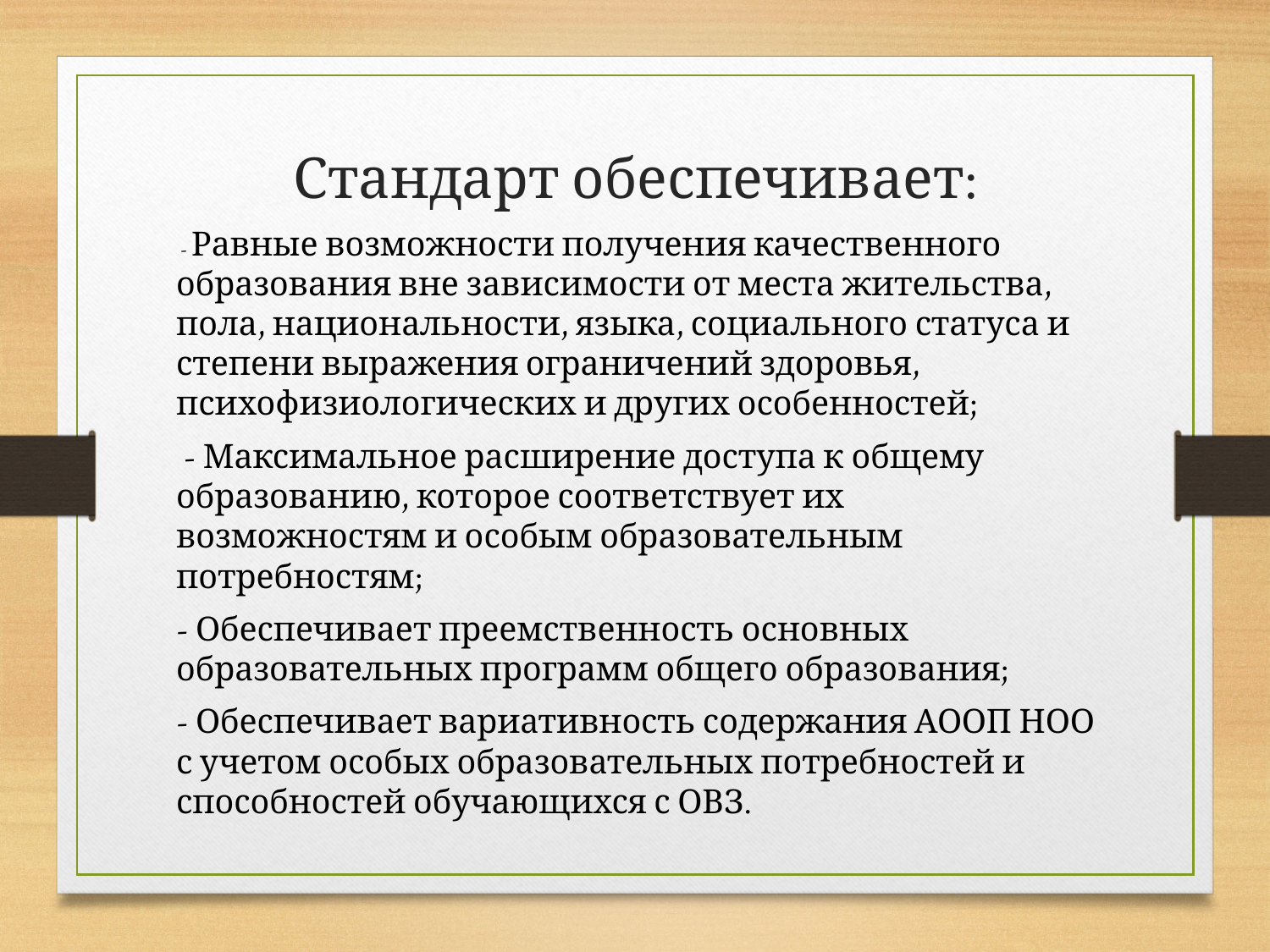

# Стандарт обеспечивает:
 - Равные возможности получения качественного образования вне зависимости от места жительства, пола, национальности, языка, социального статуса и степени выражения ограничений здоровья, психофизиологических и других особенностей;
 - Максимальное расширение доступа к общему образованию, которое соответствует их возможностям и особым образовательным потребностям;
- Обеспечивает преемственность основных образовательных программ общего образования;
- Обеспечивает вариативность содержания АООП НОО с учетом особых образовательных потребностей и способностей обучающихся с ОВЗ.